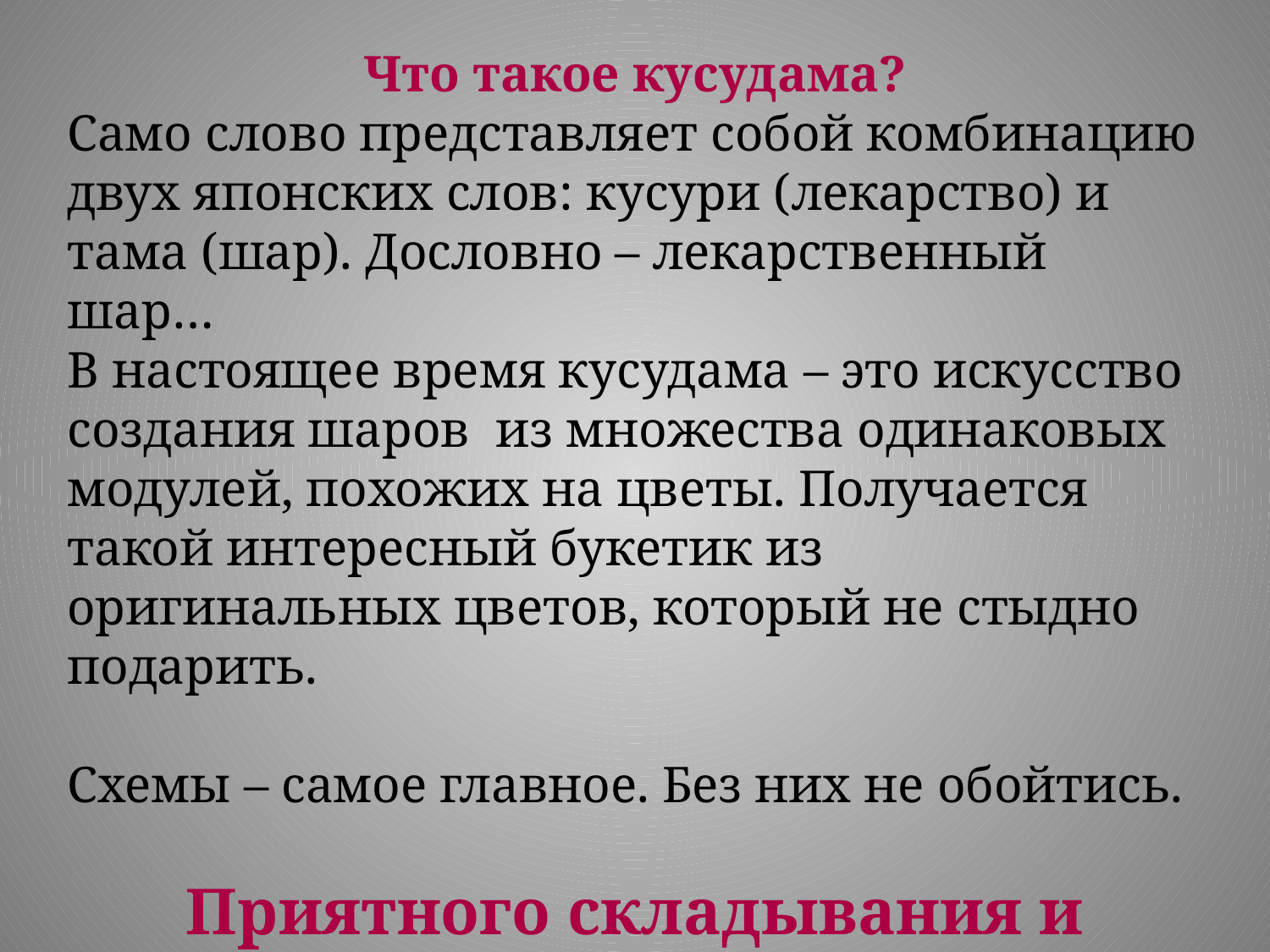

Что такое кусудама?
Само слово представляет собой комбинацию двух японских слов: кусури (лекарство) и тама (шар). Дословно – лекарственный шар…
В настоящее время кусудама – это искусство создания шаров  из множества одинаковых модулей, похожих на цветы. Получается такой интересный букетик из оригинальных цветов, который не стыдно подарить.

Схемы – самое главное. Без них не обойтись.

Приятного складывания и ровной бумаги!